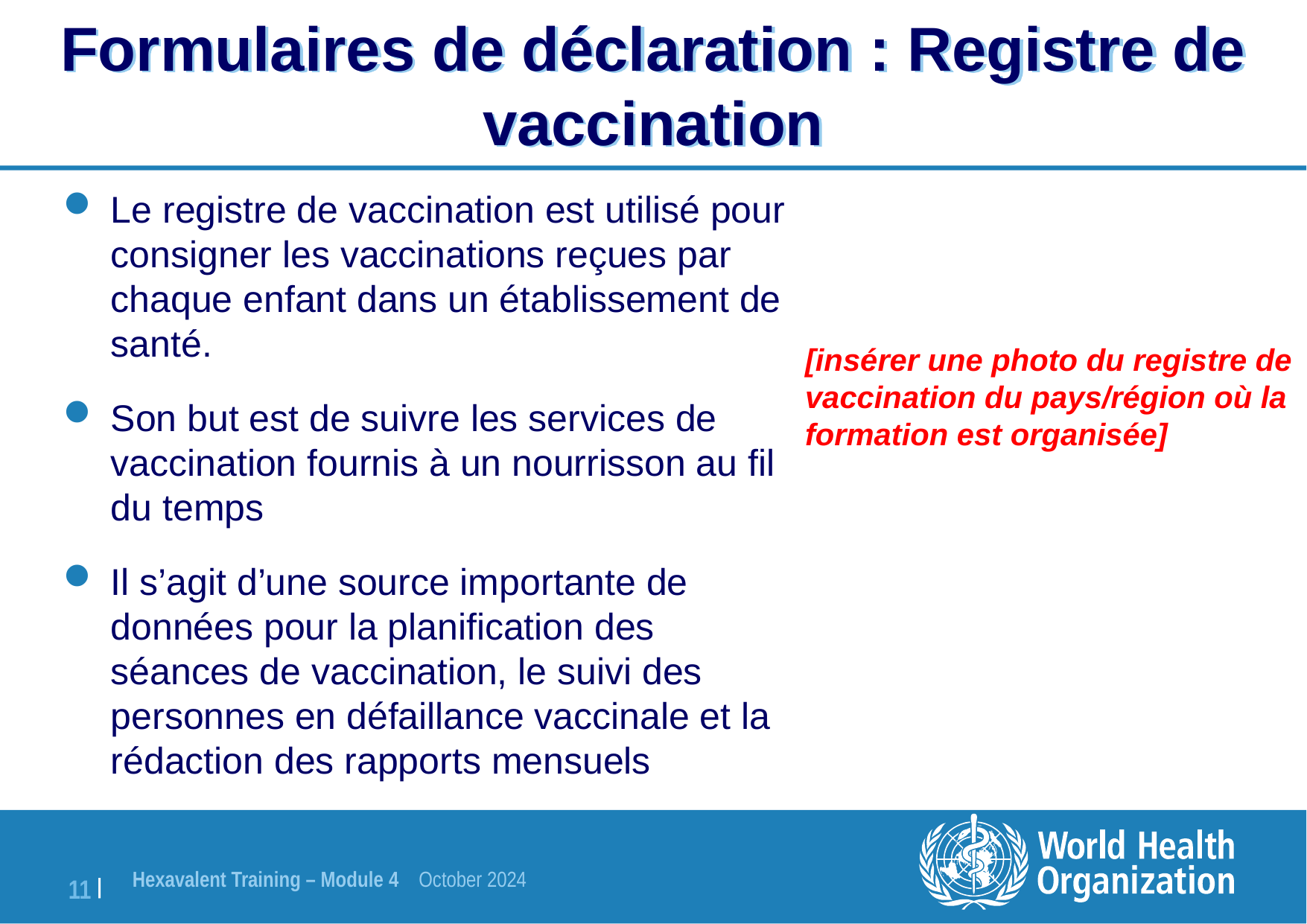

# Formulaires de déclaration : Registre de vaccination
Le registre de vaccination est utilisé pour consigner les vaccinations reçues par chaque enfant dans un établissement de santé.
Son but est de suivre les services de vaccination fournis à un nourrisson au fil du temps
Il s’agit d’une source importante de données pour la planification des séances de vaccination, le suivi des personnes en défaillance vaccinale et la rédaction des rapports mensuels
[insérer une photo du registre de vaccination du pays/région où la formation est organisée]